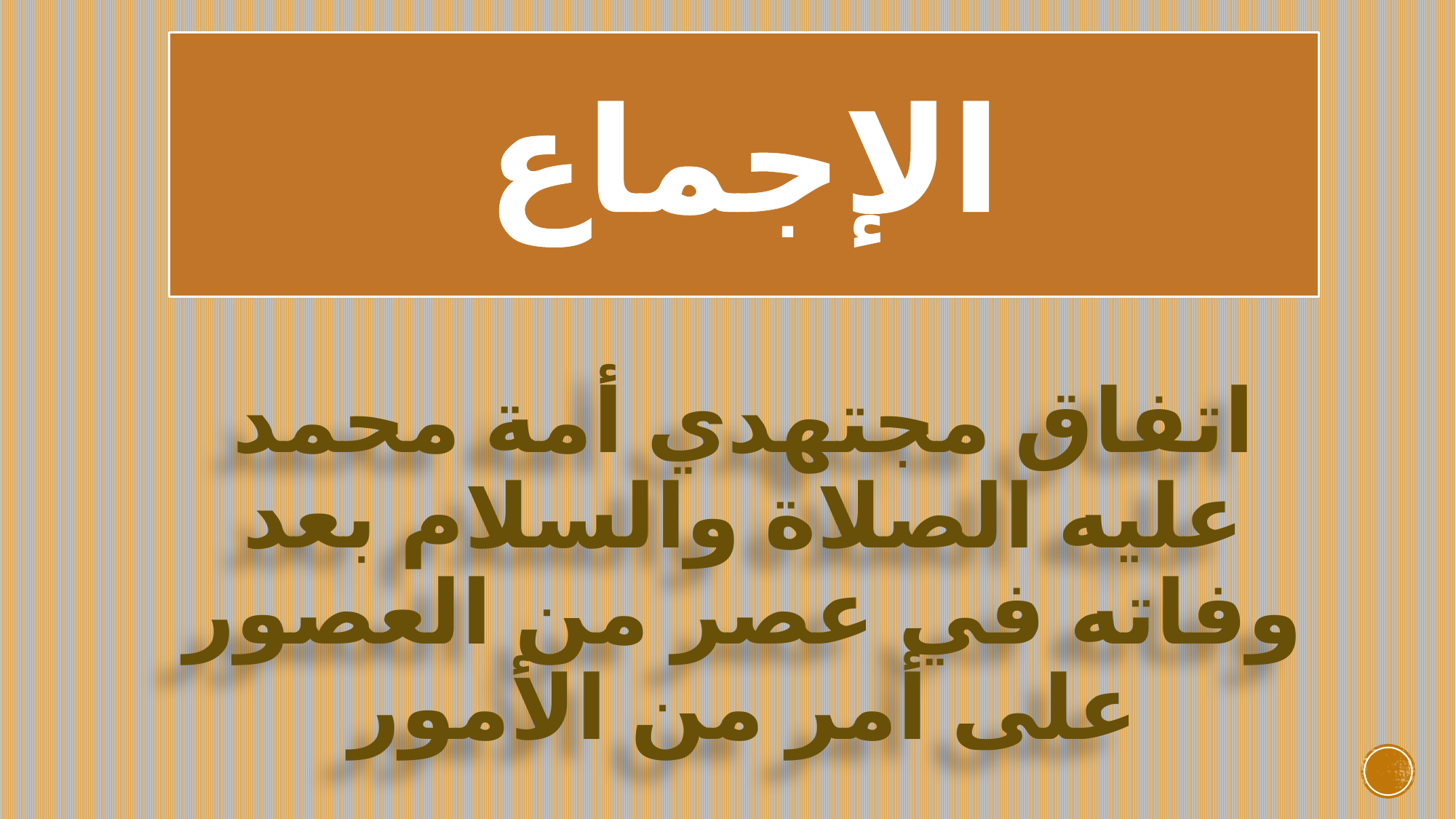

# الإجماع

اتفاق مجتهدي أمة محمد عليه الصلاة والسلام بعد وفاته في عصر من العصور على أمر من الأمور